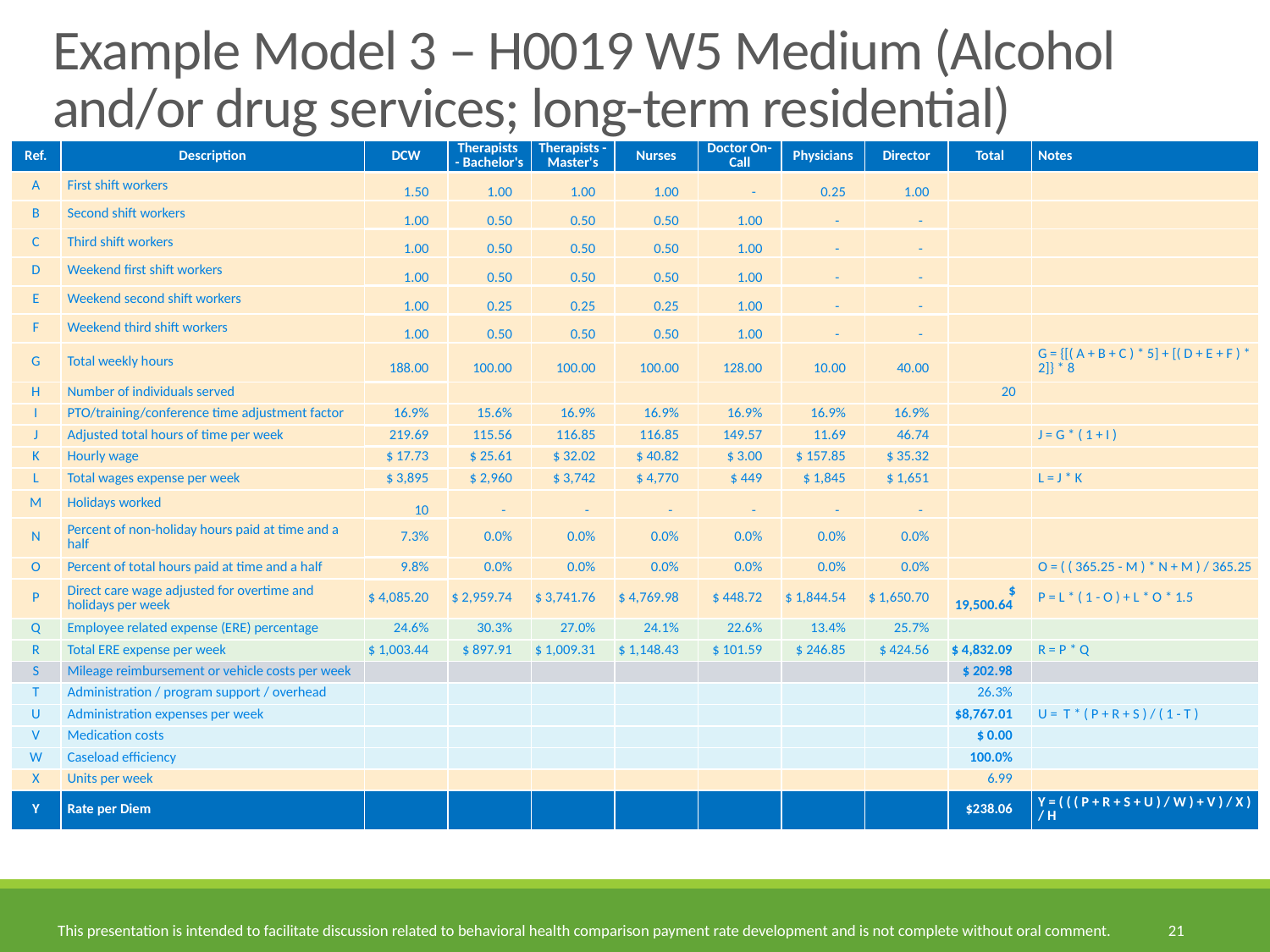

# Example Model 3 – H0019 W5 Medium (Alcohol and/or drug services; long-term residential)
| Ref. | Description | DCW | Therapists - Bachelor's | Therapists - Master's | Nurses | Doctor On-Call | Physicians | Director | Total | Notes |
| --- | --- | --- | --- | --- | --- | --- | --- | --- | --- | --- |
| A | First shift workers | 1.50 | 1.00 | 1.00 | 1.00 | - | 0.25 | 1.00 |  |  |
| B | Second shift workers | 1.00 | 0.50 | 0.50 | 0.50 | 1.00 | - | - |  |  |
| C | Third shift workers | 1.00 | 0.50 | 0.50 | 0.50 | 1.00 | - | - |  |  |
| D | Weekend first shift workers | 1.00 | 0.50 | 0.50 | 0.50 | 1.00 | - | - |  |  |
| E | Weekend second shift workers | 1.00 | 0.25 | 0.25 | 0.25 | 1.00 | - | - |  |  |
| F | Weekend third shift workers | 1.00 | 0.50 | 0.50 | 0.50 | 1.00 | - | - |  |  |
| G | Total weekly hours | 188.00 | 100.00 | 100.00 | 100.00 | 128.00 | 10.00 | 40.00 |  | G = {[( A + B + C ) \* 5] + [( D + E + F ) \* 2]} \* 8 |
| H | Number of individuals served |  |  |  |  |  |  |  | 20 |  |
| I | PTO/training/conference time adjustment factor | 16.9% | 15.6% | 16.9% | 16.9% | 16.9% | 16.9% | 16.9% |  |  |
| J | Adjusted total hours of time per week | 219.69 | 115.56 | 116.85 | 116.85 | 149.57 | 11.69 | 46.74 |  | J = G \* ( 1 + I ) |
| K | Hourly wage | $ 17.73 | $ 25.61 | $ 32.02 | $ 40.82 | $ 3.00 | $ 157.85 | $ 35.32 |  |  |
| L | Total wages expense per week | $ 3,895 | $ 2,960 | $ 3,742 | $ 4,770 | $ 449 | $ 1,845 | $ 1,651 |  | L = J \* K |
| M | Holidays worked | 10 | - | - | - | - | - | - |  |  |
| N | Percent of non-holiday hours paid at time and a half | 7.3% | 0.0% | 0.0% | 0.0% | 0.0% | 0.0% | 0.0% |  |  |
| O | Percent of total hours paid at time and a half | 9.8% | 0.0% | 0.0% | 0.0% | 0.0% | 0.0% | 0.0% |  | O = ( ( 365.25 - M ) \* N + M ) / 365.25 |
| P | Direct care wage adjusted for overtime and holidays per week | $ 4,085.20 | $ 2,959.74 | $ 3,741.76 | $ 4,769.98 | $ 448.72 | $ 1,844.54 | $ 1,650.70 | $ 19,500.64 | P = L \* ( 1 - O ) + L \* O \* 1.5 |
| Q | Employee related expense (ERE) percentage | 24.6% | 30.3% | 27.0% | 24.1% | 22.6% | 13.4% | 25.7% |  |  |
| R | Total ERE expense per week | $ 1,003.44 | $ 897.91 | $ 1,009.31 | $ 1,148.43 | $ 101.59 | $ 246.85 | $ 424.56 | $ 4,832.09 | R = P \* Q |
| S | Mileage reimbursement or vehicle costs per week |  |  |  |  |  |  |  | $ 202.98 |  |
| T | Administration / program support / overhead |  |  |  |  |  |  |  | 26.3% |  |
| U | Administration expenses per week |  |  |  |  |  |  |  | $8,767.01 | U = T \* ( P + R + S ) / ( 1 - T ) |
| V | Medication costs |  |  |  |  |  |  |  | $ 0.00 |  |
| W | Caseload efficiency |  |  |  |  |  |  |  | 100.0% |  |
| X | Units per week |  |  |  |  |  |  |  | 6.99 |  |
| Y | Rate per Diem |  |  |  |  |  |  |  | $238.06 | Y = ( ( ( P + R + S + U ) / W ) + V ) / X ) / H |
21
This presentation is intended to facilitate discussion related to behavioral health comparison payment rate development and is not complete without oral comment.